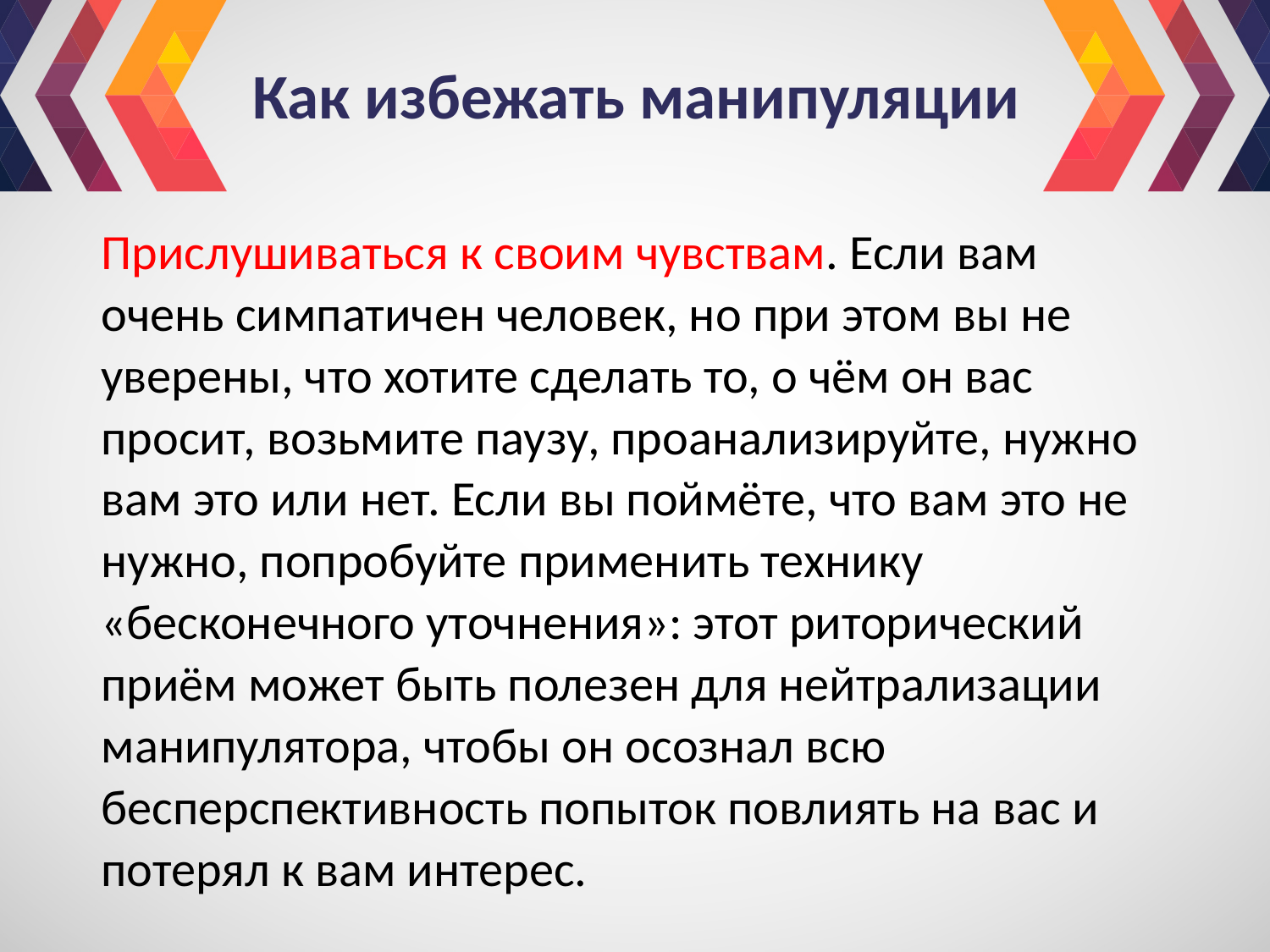

# Как избежать манипуляции
Прислушиваться к своим чувствам. Если вам очень симпатичен человек, но при этом вы не уверены, что хотите сделать то, о чём он вас просит, возьмите паузу, проанализируйте, нужно вам это или нет. Если вы поймёте, что вам это не нужно, попробуйте применить технику «бесконечного уточнения»: этот риторический приём может быть полезен для нейтрализации манипулятора, чтобы он осознал всю бесперспективность попыток повлиять на вас и потерял к вам интерес.